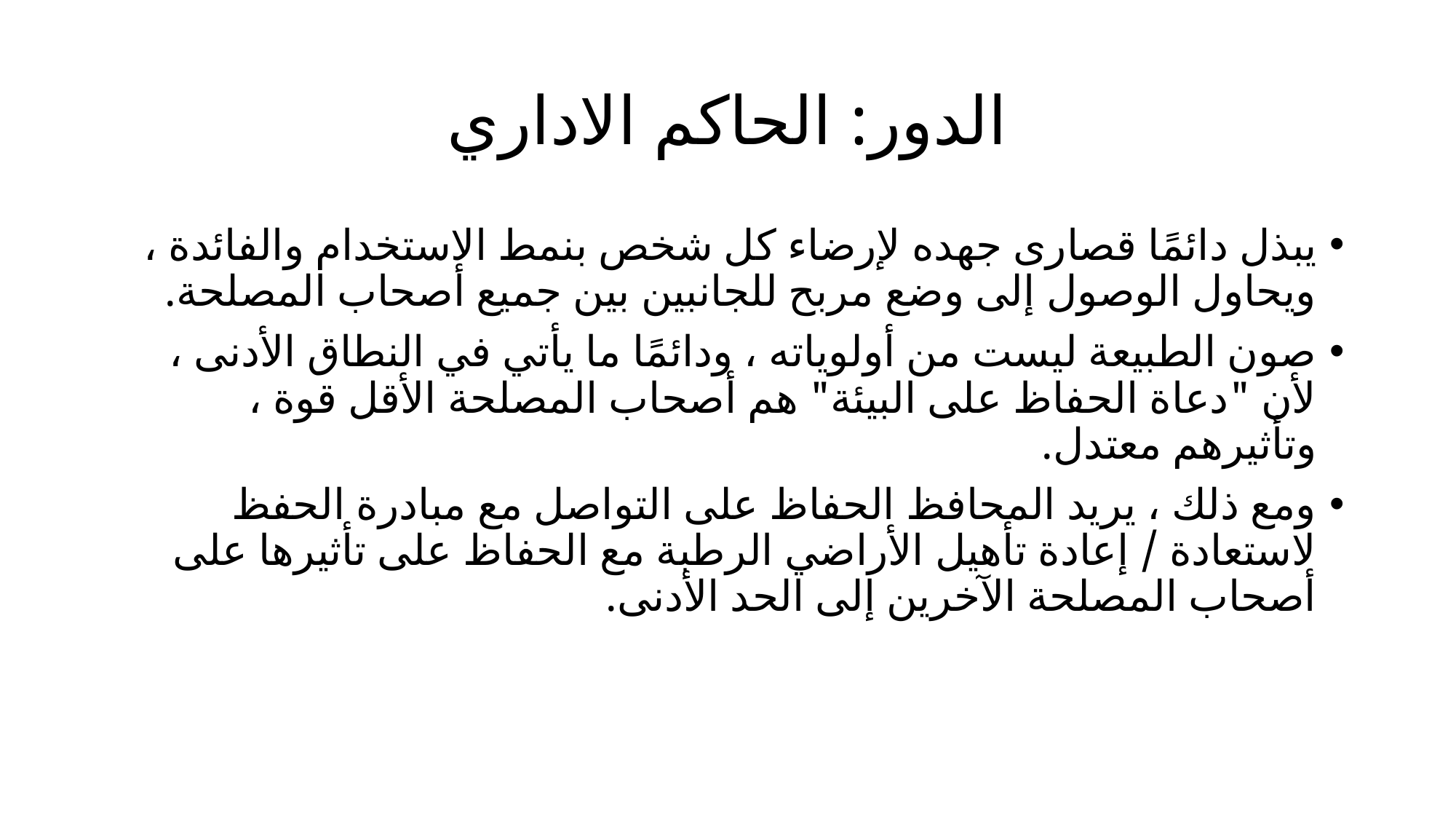

# الدور: الحاكم الاداري
يبذل دائمًا قصارى جهده لإرضاء كل شخص بنمط الاستخدام والفائدة ، ويحاول الوصول إلى وضع مربح للجانبين بين جميع أصحاب المصلحة.
صون الطبيعة ليست من أولوياته ، ودائمًا ما يأتي في النطاق الأدنى ، لأن "دعاة الحفاظ على البيئة" هم أصحاب المصلحة الأقل قوة ، وتأثيرهم معتدل.
ومع ذلك ، يريد المحافظ الحفاظ على التواصل مع مبادرة الحفظ لاستعادة / إعادة تأهيل الأراضي الرطبة مع الحفاظ على تأثيرها على أصحاب المصلحة الآخرين إلى الحد الأدنى.